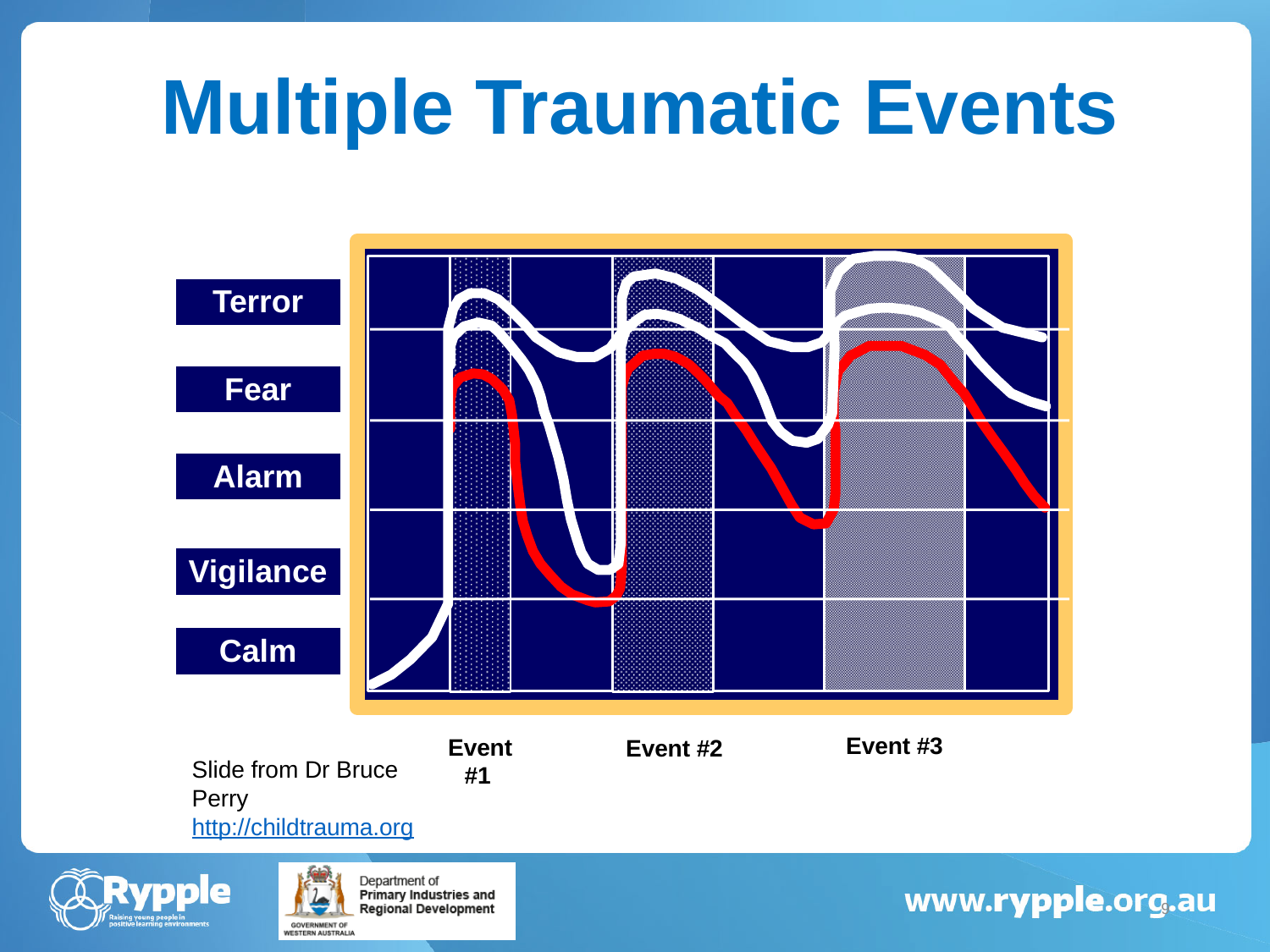

# Multiple Traumatic Events

Terror

Fear

Alarm

Vigilance

Calm
Event #1
Event #3
Event #2
Slide from Dr Bruce Perry http://childtrauma.org
9